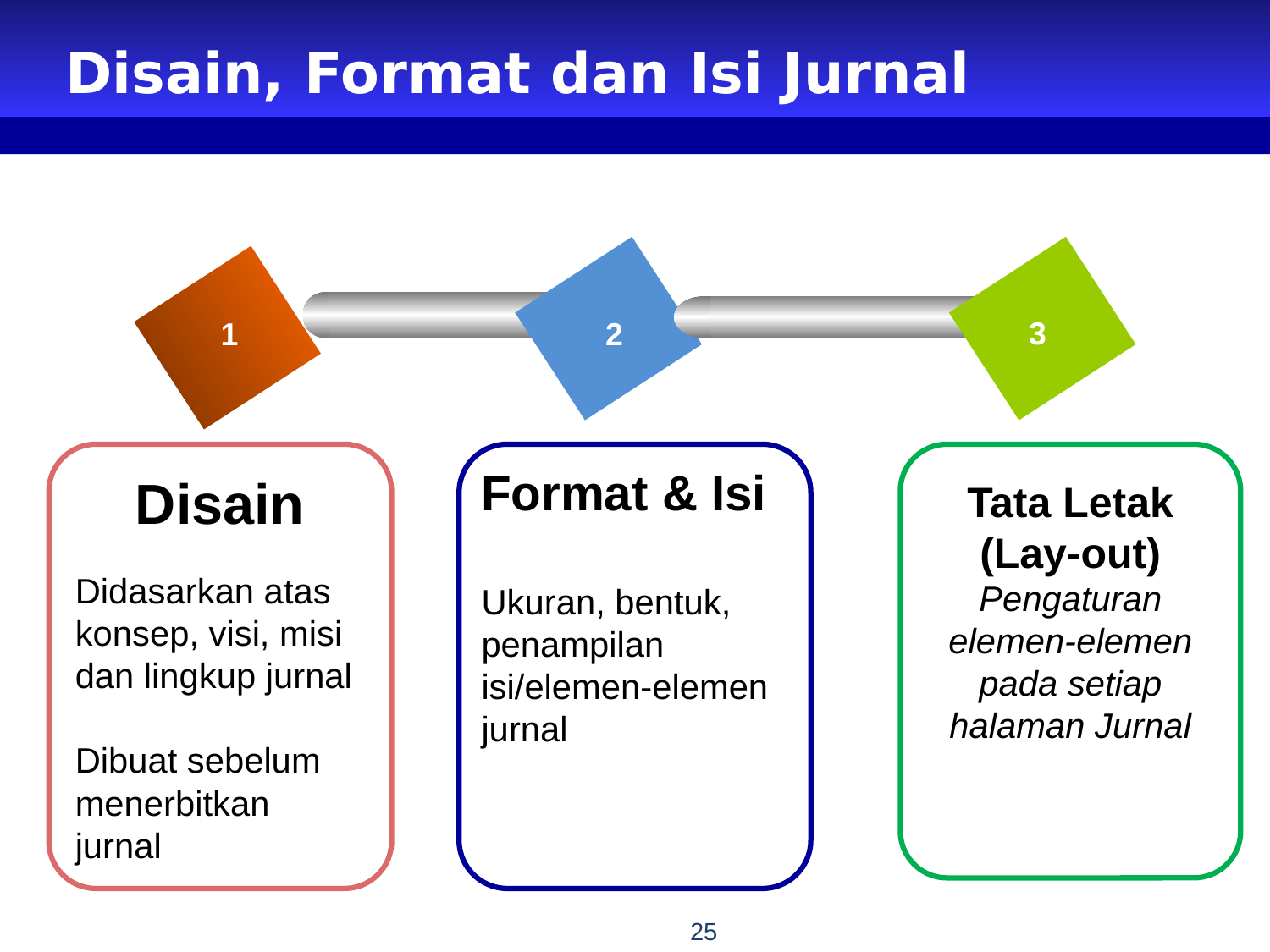

Disain, Format dan Isi Jurnal

3
1
2
Disain

Didasarkan atas konsep, visi, misi dan lingkup jurnal

Dibuat sebelum menerbitkan jurnal

Tata Letak (Lay-out)
Pengaturan elemen-elemen pada setiap halaman Jurnal

Format & Isi

Ukuran, bentuk, penampilan isi/elemen-elemen jurnal

25